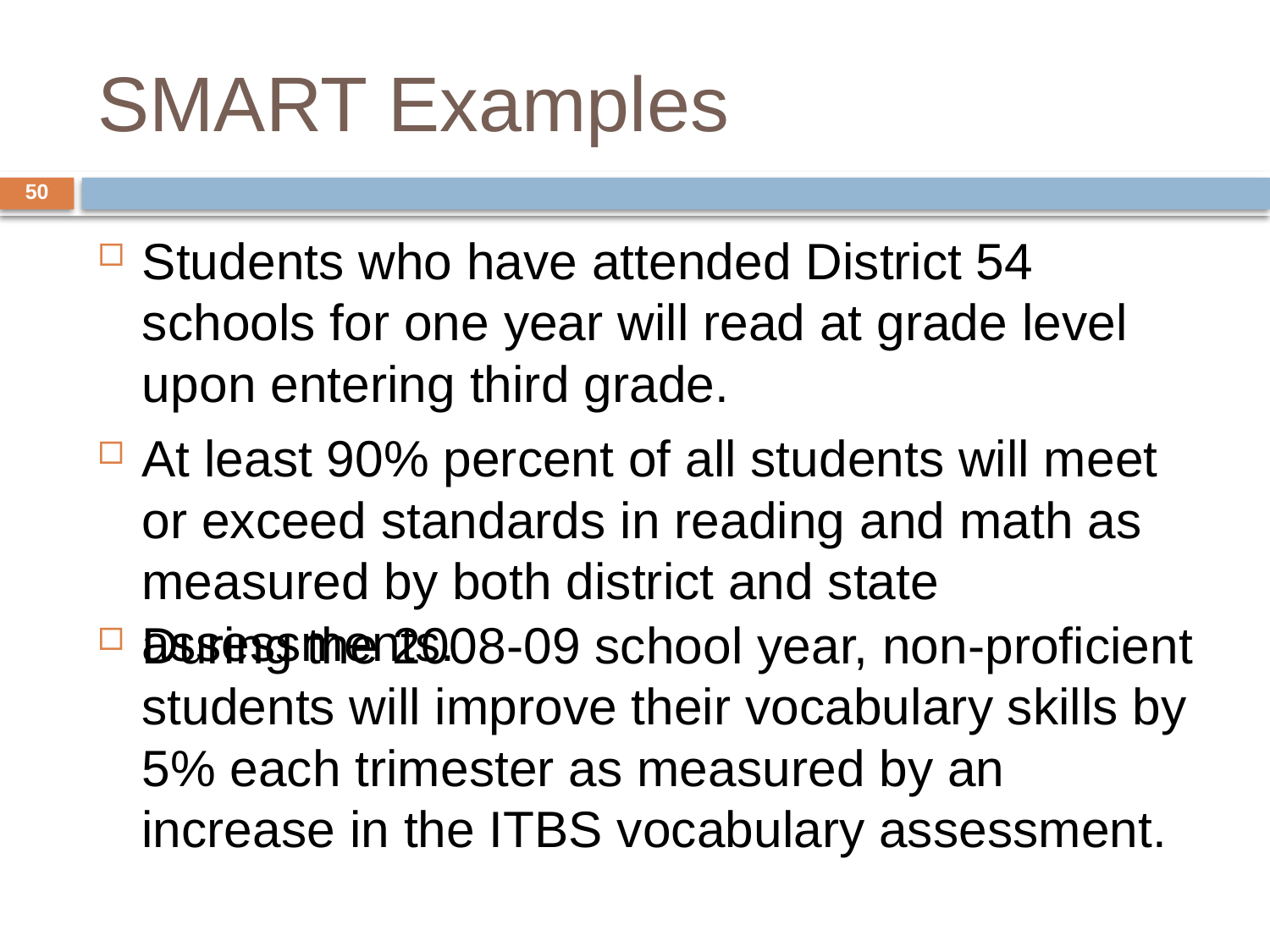

# SMART Examples
50
Students who have attended District 54 schools for one year will read at grade level upon entering third grade.

At least 90% percent of all students will meet or exceed standards in reading and math as measured by both district and state assessments.

During the 2008-09 school year, non-proficient students will improve their vocabulary skills by 5% each trimester as measured by an increase in the ITBS vocabulary assessment.